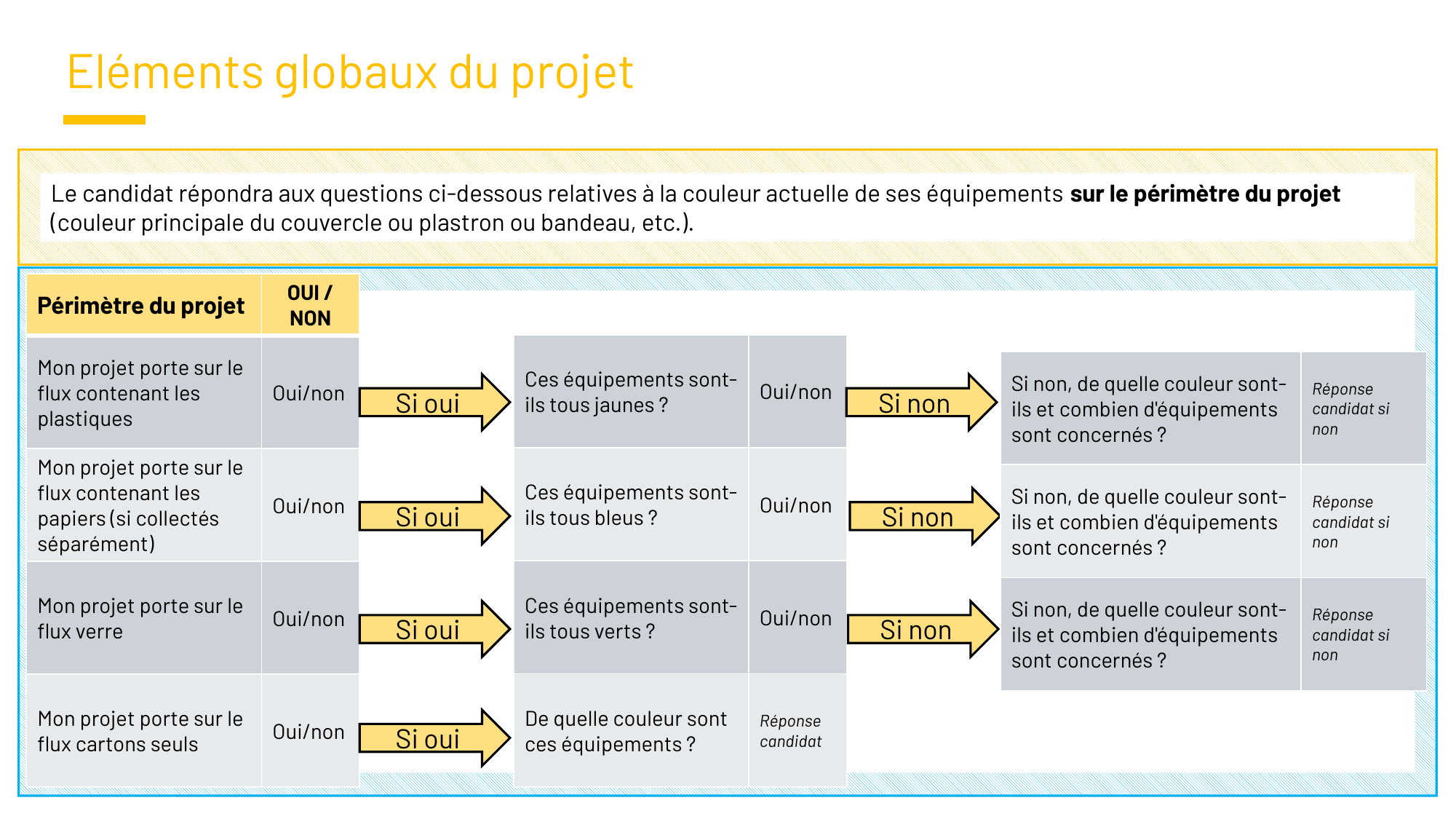

# Eléments globaux du projet

Le candidat répondra aux questions ci-dessous relatives à la couleur actuelle de ses équipements sur le périmètre du projet (couleur principale du couvercle ou plastron ou bandeau, etc.).

| Périmètre du projet | OUI / NON |
| --- | --- |
| Mon projet porte sur le flux contenant les plastiques | Oui/non |
| Mon projet porte sur le flux contenant les papiers (si collectés séparément) | Oui/non |
| Mon projet porte sur le flux verre | Oui/non |
| Mon projet porte sur le flux cartons seuls | Oui/non |
| Ces équipements sont-ils tous jaunes ? | Oui/non |
| --- | --- |
| Ces équipements sont-ils tous bleus ? | Oui/non |
| Ces équipements sont-ils tous verts ? | Oui/non |
| De quelle couleur sont ces équipements ? | Réponse candidat |
| Si non, de quelle couleur sont-ils et combien d'équipements sont concernés ? | Réponse candidat si non |
| --- | --- |
| Si non, de quelle couleur sont-ils et combien d'équipements sont concernés ? | Réponse candidat si non |
| Si non, de quelle couleur sont-ils et combien d'équipements sont concernés ? | Réponse candidat si non |
Si oui
Si oui
Si oui
Si oui
Si non
Si non
Si non
Citeo | Juin 2025 | Dossier de candidature de l’AAP Collecte
12
Citeo | Avril 2025 | Dossier de candidature de l’AAP Collecte